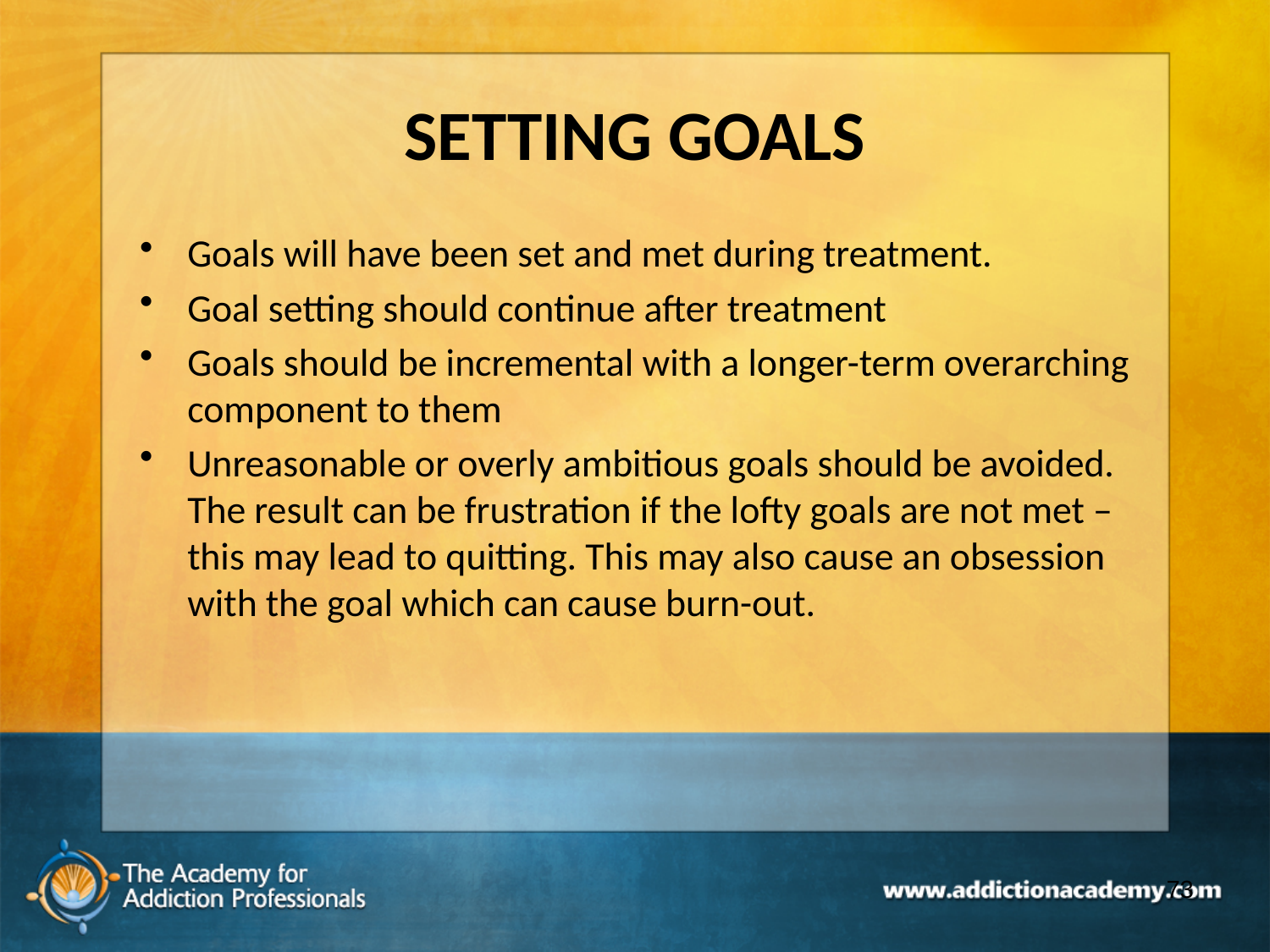

# SETTING GOALS
Goals will have been set and met during treatment.
Goal setting should continue after treatment
Goals should be incremental with a longer-term overarching component to them
Unreasonable or overly ambitious goals should be avoided. The result can be frustration if the lofty goals are not met – this may lead to quitting. This may also cause an obsession with the goal which can cause burn-out.

73